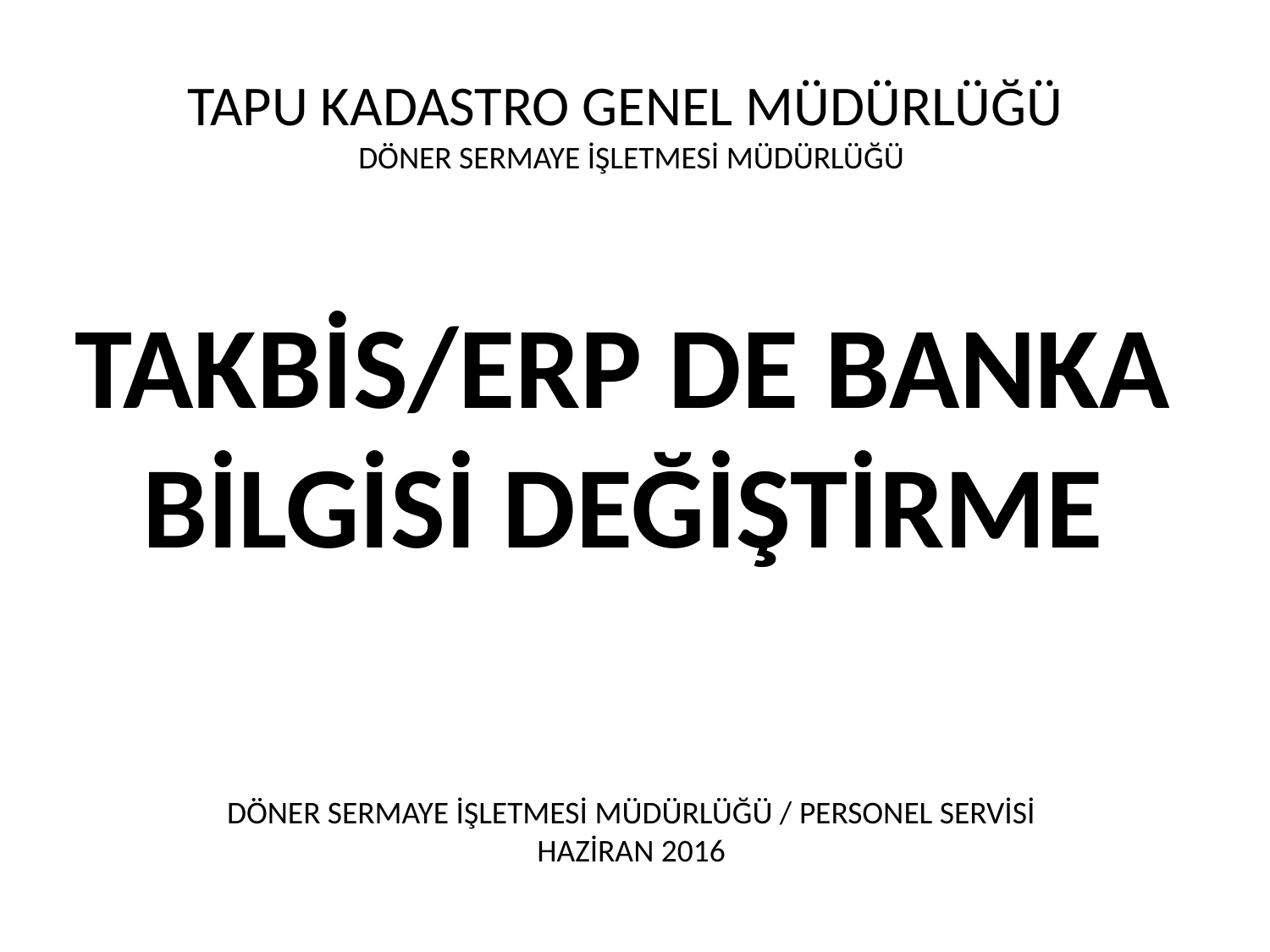

TAPU KADASTRO GENEL MÜDÜRLÜĞÜ
DÖNER SERMAYE İŞLETMESİ MÜDÜRLÜĞÜ
TAKBİS/ERP DE BANKA BİLGİSİ DEĞİŞTİRME
DÖNER SERMAYE İŞLETMESİ MÜDÜRLÜĞÜ / PERSONEL SERVİSİ
HAZİRAN 2016